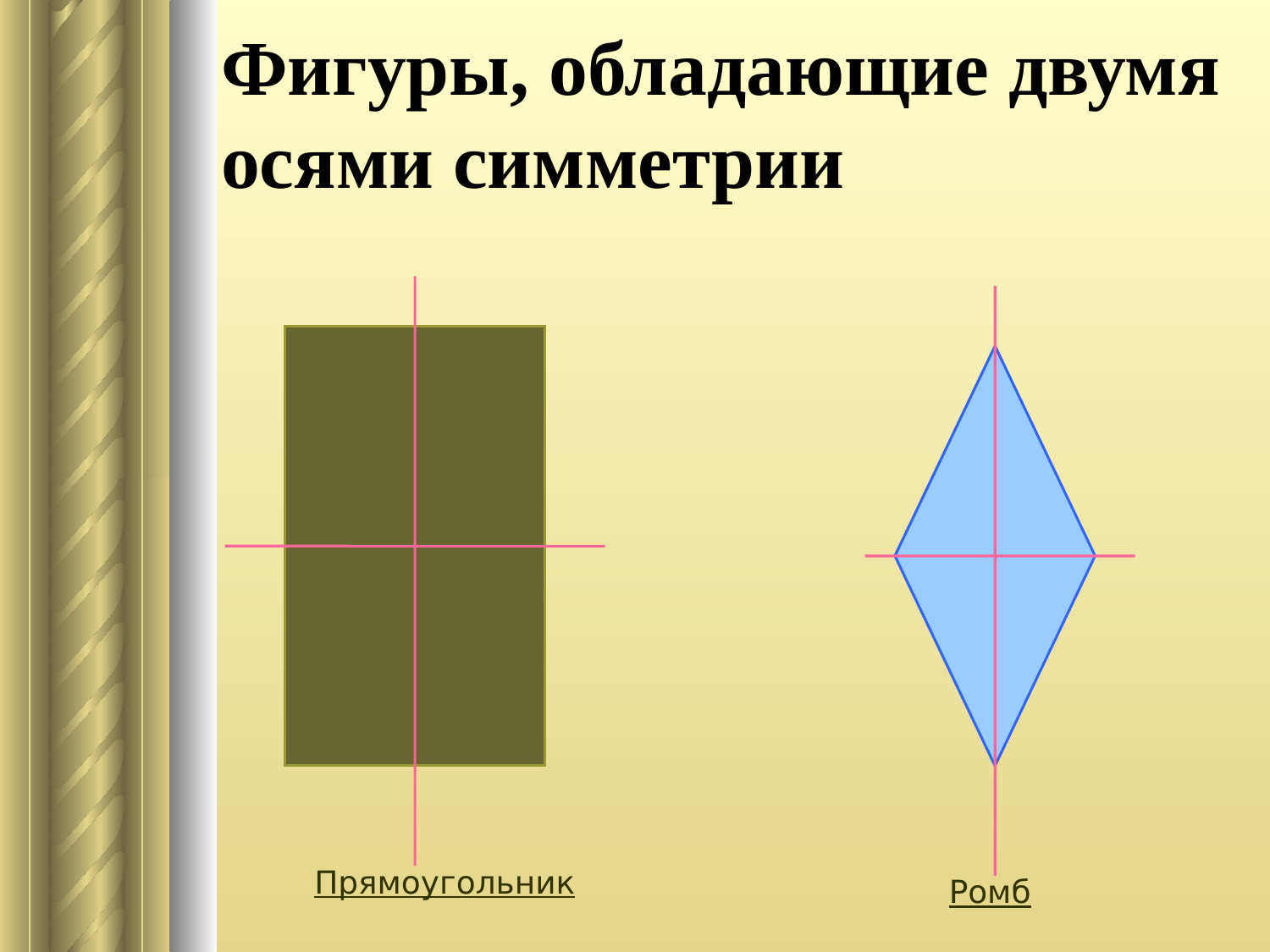

Фигуры, обладающие двумя осями симметрии

Прямоугольник
Ромб